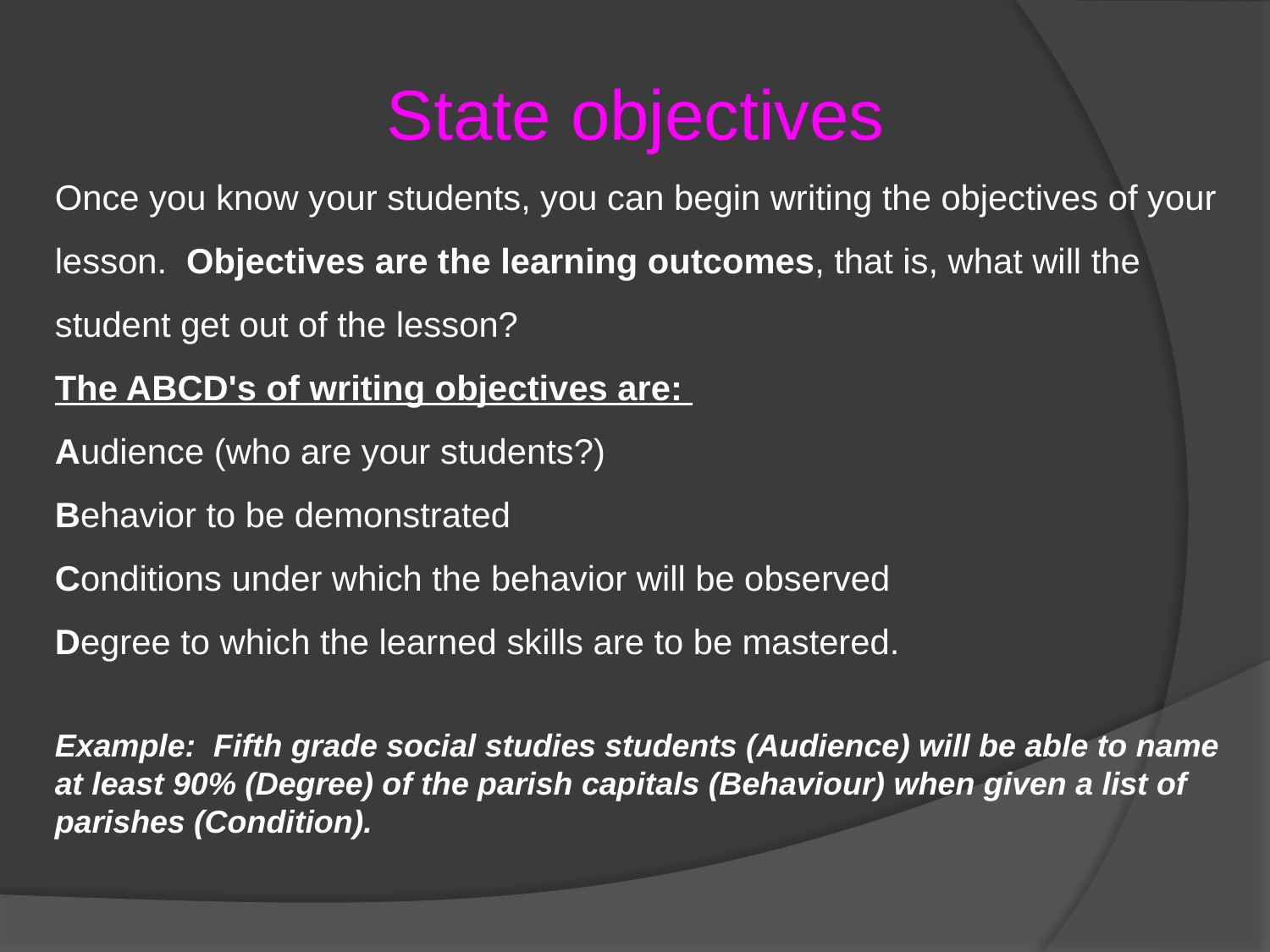

State objectives
Once you know your students, you can begin writing the objectives of your lesson.  Objectives are the learning outcomes, that is, what will the student get out of the lesson?
The ABCD's of writing objectives are:
Audience (who are your students?)
Behavior to be demonstrated
Conditions under which the behavior will be observed
Degree to which the learned skills are to be mastered.

Example:  Fifth grade social studies students (Audience) will be able to name at least 90% (Degree) of the parish capitals (Behaviour) when given a list of parishes (Condition).